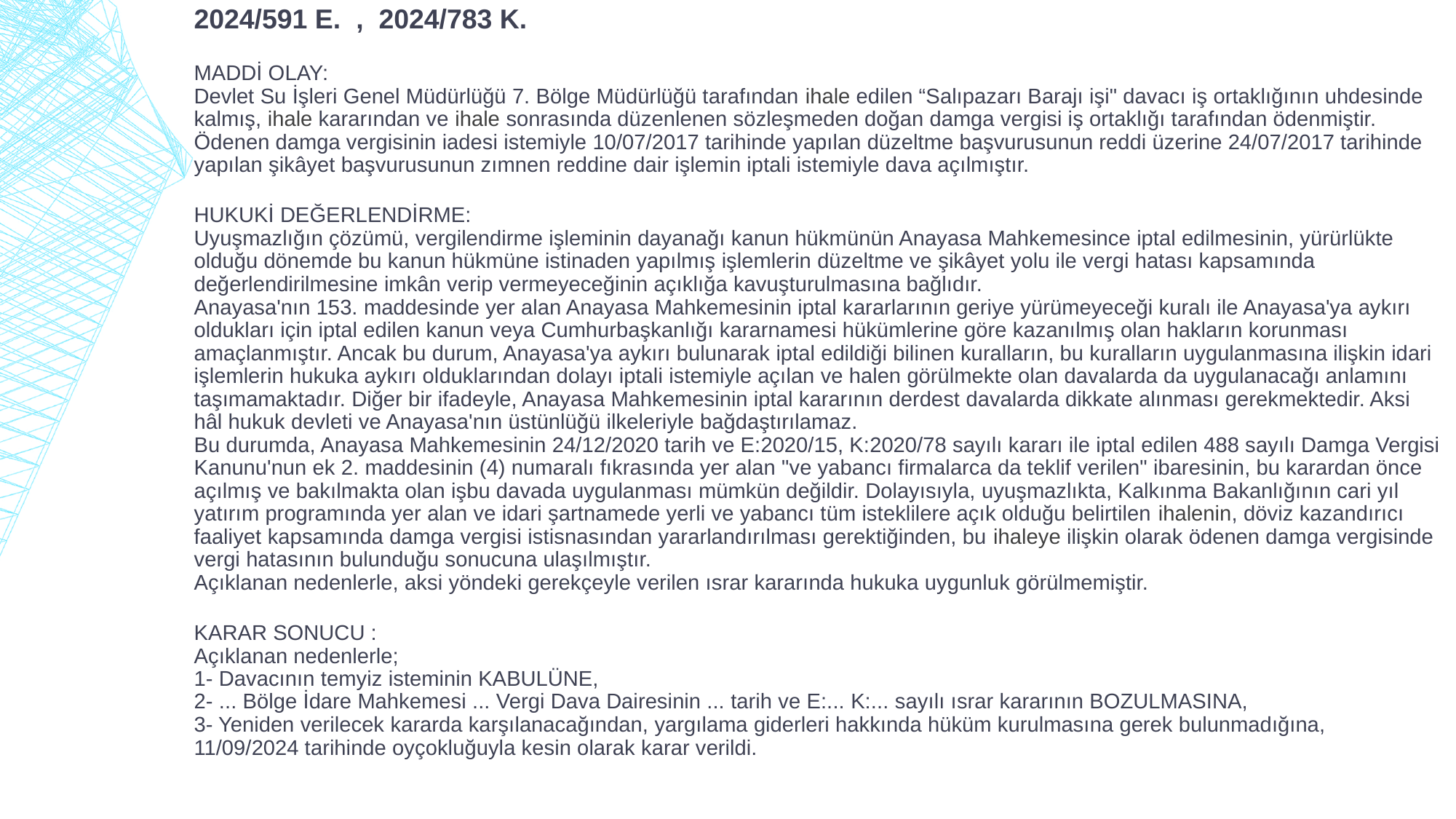

2024/591 E.  ,  2024/783 K.
MADDİ OLAY:
Devlet Su İşleri Genel Müdürlüğü 7. Bölge Müdürlüğü tarafından ihale edilen “Salıpazarı Barajı işi" davacı iş ortaklığının uhdesinde kalmış, ihale kararından ve ihale sonrasında düzenlenen sözleşmeden doğan damga vergisi iş ortaklığı tarafından ödenmiştir.
Ödenen damga vergisinin iadesi istemiyle 10/07/2017 tarihinde yapılan düzeltme başvurusunun reddi üzerine 24/07/2017 tarihinde yapılan şikâyet başvurusunun zımnen reddine dair işlemin iptali istemiyle dava açılmıştır.
HUKUKİ DEĞERLENDİRME:
Uyuşmazlığın çözümü, vergilendirme işleminin dayanağı kanun hükmünün Anayasa Mahkemesince iptal edilmesinin, yürürlükte olduğu dönemde bu kanun hükmüne istinaden yapılmış işlemlerin düzeltme ve şikâyet yolu ile vergi hatası kapsamında değerlendirilmesine imkân verip vermeyeceğinin açıklığa kavuşturulmasına bağlıdır.
Anayasa'nın 153. maddesinde yer alan Anayasa Mahkemesinin iptal kararlarının geriye yürümeyeceği kuralı ile Anayasa'ya aykırı oldukları için iptal edilen kanun veya Cumhurbaşkanlığı kararnamesi hükümlerine göre kazanılmış olan hakların korunması amaçlanmıştır. Ancak bu durum, Anayasa'ya aykırı bulunarak iptal edildiği bilinen kuralların, bu kuralların uygulanmasına ilişkin idari işlemlerin hukuka aykırı olduklarından dolayı iptali istemiyle açılan ve halen görülmekte olan davalarda da uygulanacağı anlamını taşımamaktadır. Diğer bir ifadeyle, Anayasa Mahkemesinin iptal kararının derdest davalarda dikkate alınması gerekmektedir. Aksi hâl hukuk devleti ve Anayasa'nın üstünlüğü ilkeleriyle bağdaştırılamaz.
Bu durumda, Anayasa Mahkemesinin 24/12/2020 tarih ve E:2020/15, K:2020/78 sayılı kararı ile iptal edilen 488 sayılı Damga Vergisi Kanunu'nun ek 2. maddesinin (4) numaralı fıkrasında yer alan "ve yabancı firmalarca da teklif verilen" ibaresinin, bu karardan önce açılmış ve bakılmakta olan işbu davada uygulanması mümkün değildir. Dolayısıyla, uyuşmazlıkta, Kalkınma Bakanlığının cari yıl yatırım programında yer alan ve idari şartnamede yerli ve yabancı tüm isteklilere açık olduğu belirtilen ihalenin, döviz kazandırıcı faaliyet kapsamında damga vergisi istisnasından yararlandırılması gerektiğinden, bu ihaleye ilişkin olarak ödenen damga vergisinde vergi hatasının bulunduğu sonucuna ulaşılmıştır.
Açıklanan nedenlerle, aksi yöndeki gerekçeyle verilen ısrar kararında hukuka uygunluk görülmemiştir.
KARAR SONUCU :
Açıklanan nedenlerle;
1- Davacının temyiz isteminin KABULÜNE,
2- ... Bölge İdare Mahkemesi ... Vergi Dava Dairesinin ... tarih ve E:... K:... sayılı ısrar kararının BOZULMASINA,
3- Yeniden verilecek kararda karşılanacağından, yargılama giderleri hakkında hüküm kurulmasına gerek bulunmadığına,
11/09/2024 tarihinde oyçokluğuyla kesin olarak karar verildi.